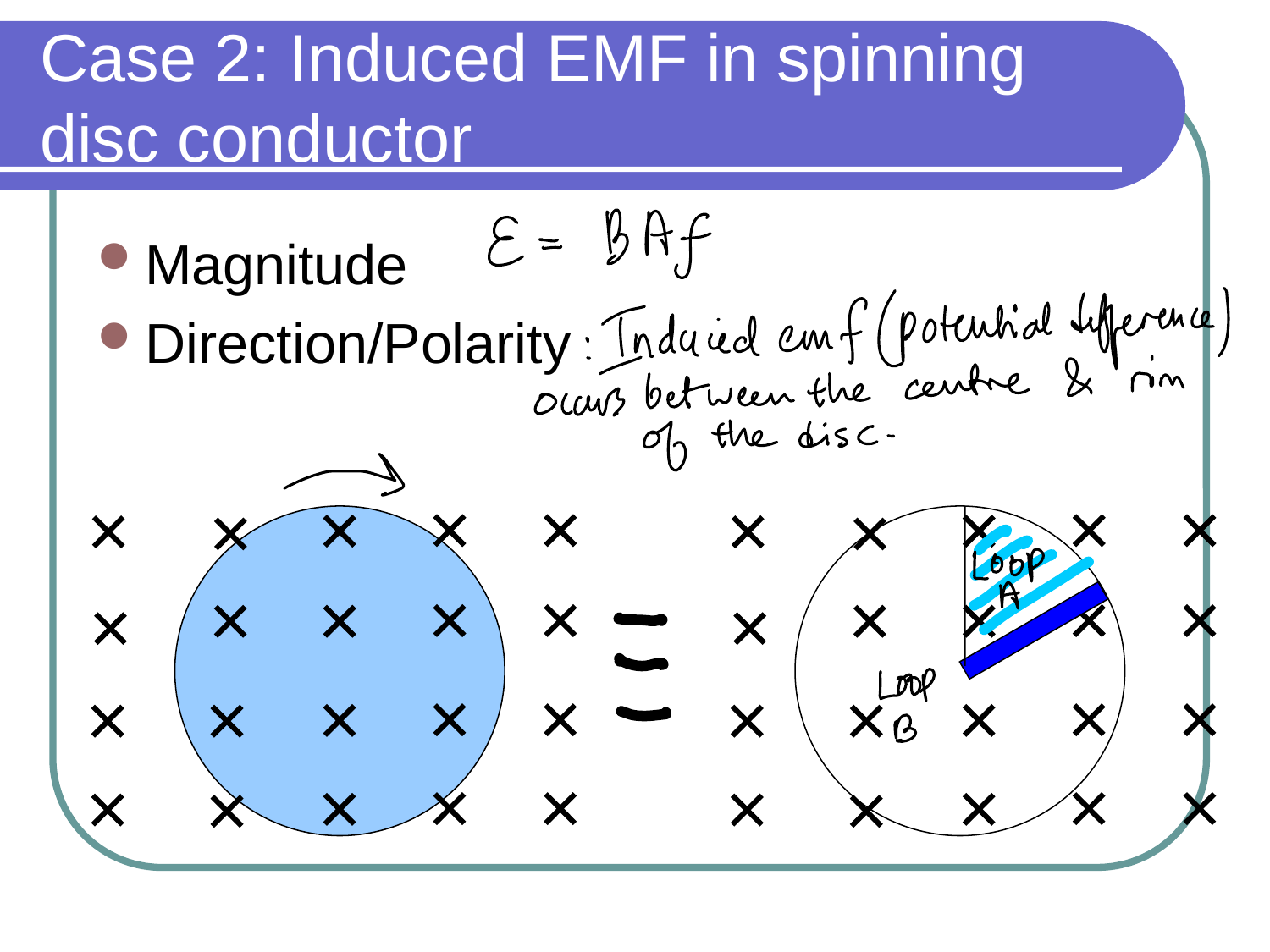

# Case 2: Induced EMF in spinning disc conductor
Magnitude
Direction/Polarity